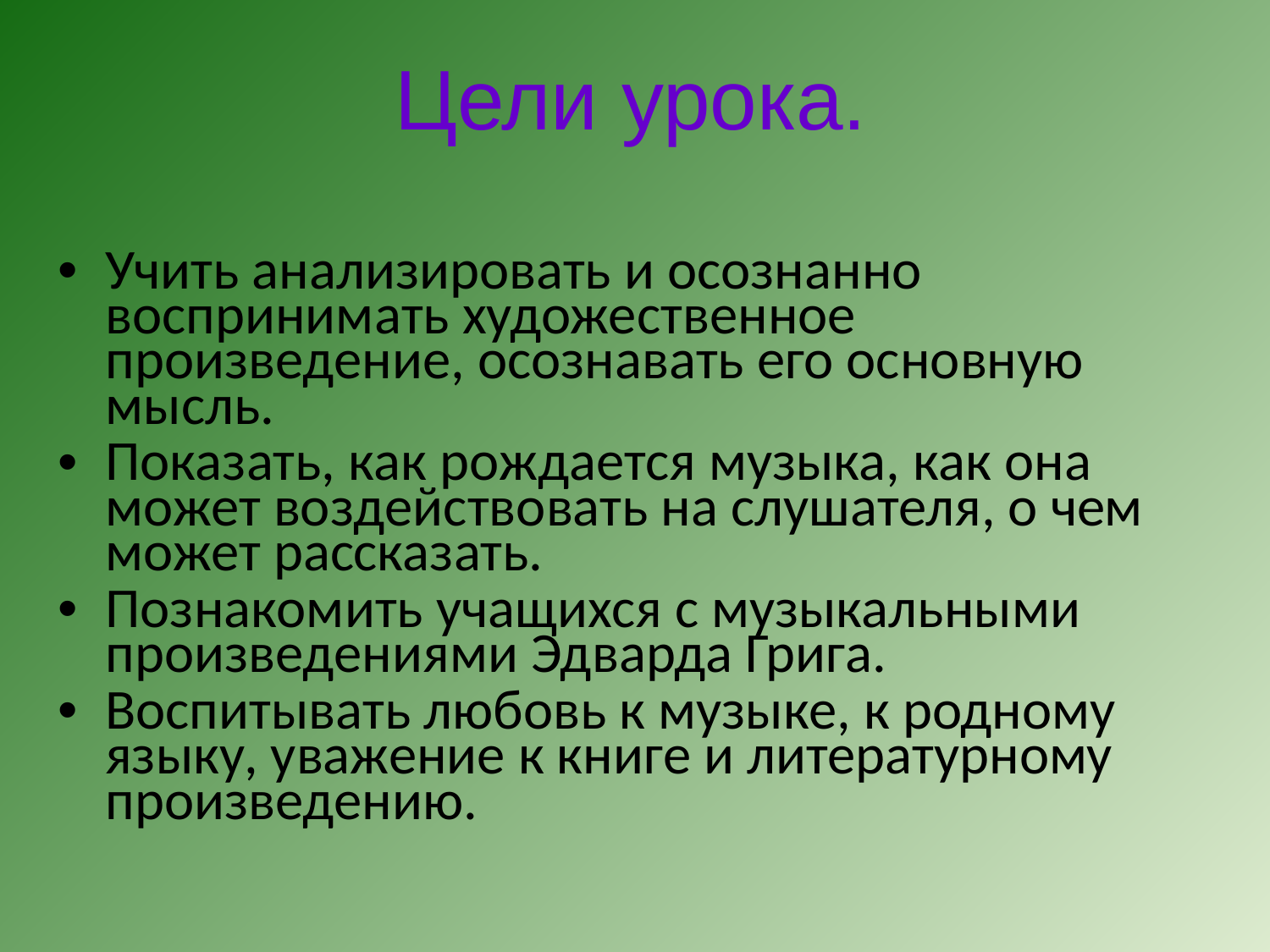

Цели урока.
Учить анализировать и осознанно воспринимать художественное произведение, осознавать его основную мысль.
Показать, как рождается музыка, как она может воздействовать на слушателя, о чем может рассказать.
Познакомить учащихся с музыкальными произведениями Эдварда Грига.
Воспитывать любовь к музыке, к родному языку, уважение к книге и литературному произведению.